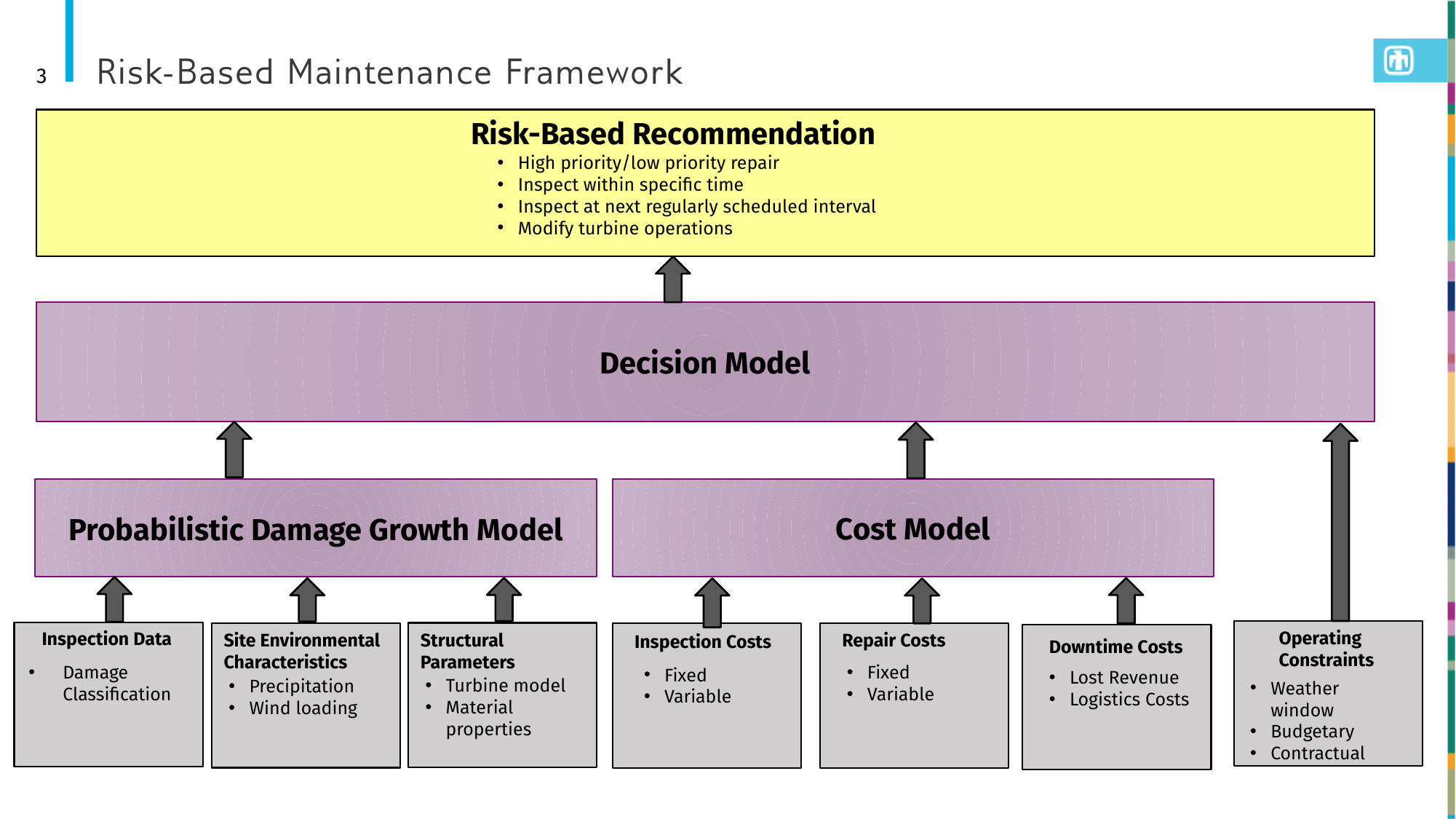

# Risk-Based Maintenance Framework
3
Risk-Based Recommendation

High priority/low priority repair
Inspect within specific time
Inspect at next regularly scheduled interval
Modify turbine operations

Decision Model

Cost Model
Probabilistic Damage Growth Model

Inspection Data

Damage Classification

Structural Parameters
Turbine model
Material properties

Site Environmental Characteristics
Precipitation
Wind loading

Operating Constraints
Weather window
Budgetary
Contractual

Inspection Costs
Fixed
Variable

Repair Costs
Fixed
Variable

Lost Revenue
Logistics Costs
Downtime Costs